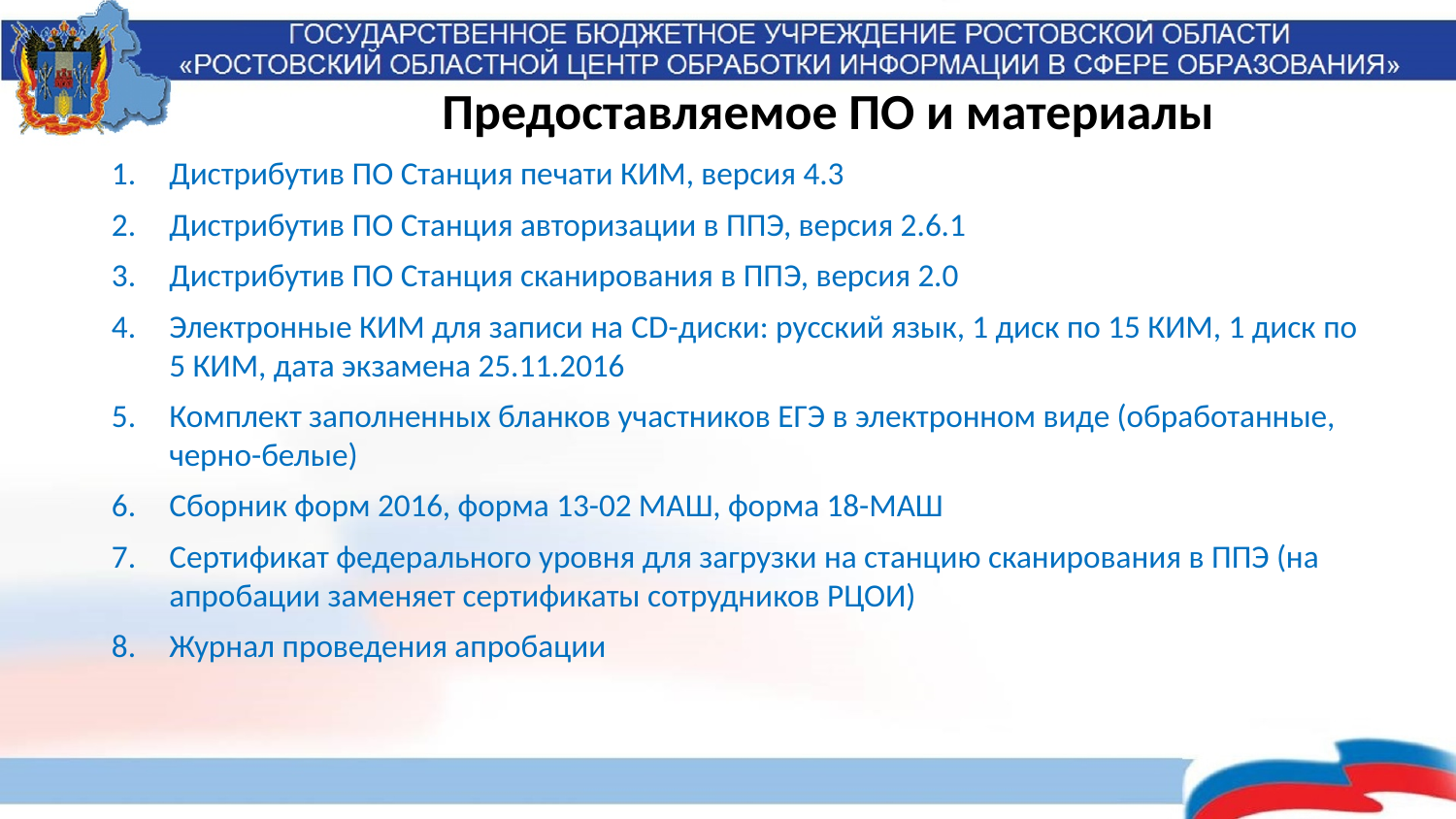

# Предоставляемое ПО и материалы
Дистрибутив ПО Станция печати КИМ, версия 4.3
Дистрибутив ПО Станция авторизации в ППЭ, версия 2.6.1
Дистрибутив ПО Станция сканирования в ППЭ, версия 2.0
Электронные КИМ для записи на CD-диски: русский язык, 1 диск по 15 КИМ, 1 диск по 5 КИМ, дата экзамена 25.11.2016
Комплект заполненных бланков участников ЕГЭ в электронном виде (обработанные, черно-белые)
Сборник форм 2016, форма 13-02 МАШ, форма 18-МАШ
Сертификат федерального уровня для загрузки на станцию сканирования в ППЭ (на апробации заменяет сертификаты сотрудников РЦОИ)
Журнал проведения апробации